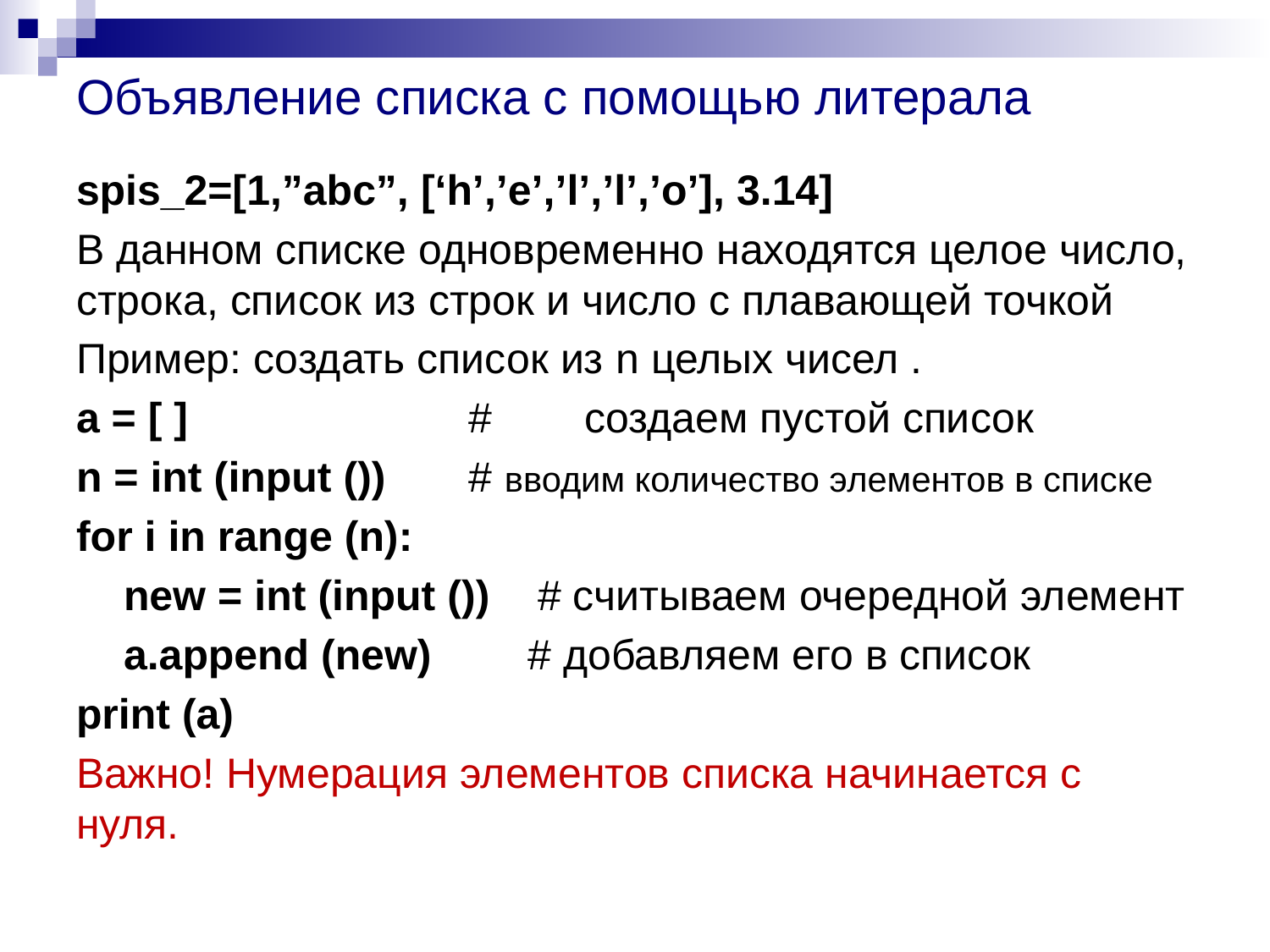

# Объявление списка с помощью литерала
spis_2=[1,”abc”, [‘h’,’e’,’l’,’l’,’o’], 3.14]
В данном списке одновременно находятся целое число, строка, список из строк и число с плавающей точкой
Пример: создать список из n целых чисел .
a = [ ]     		 #	создаем пустой список
n = int (input ()) 	 # вводим количество элементов в списке
for i in range (n):
    new = int (input ())    # считываем очередной элемент
    a.append (new) 	      # добавляем его в список
print (a)
Важно! Нумерация элементов списка начинается с нуля.